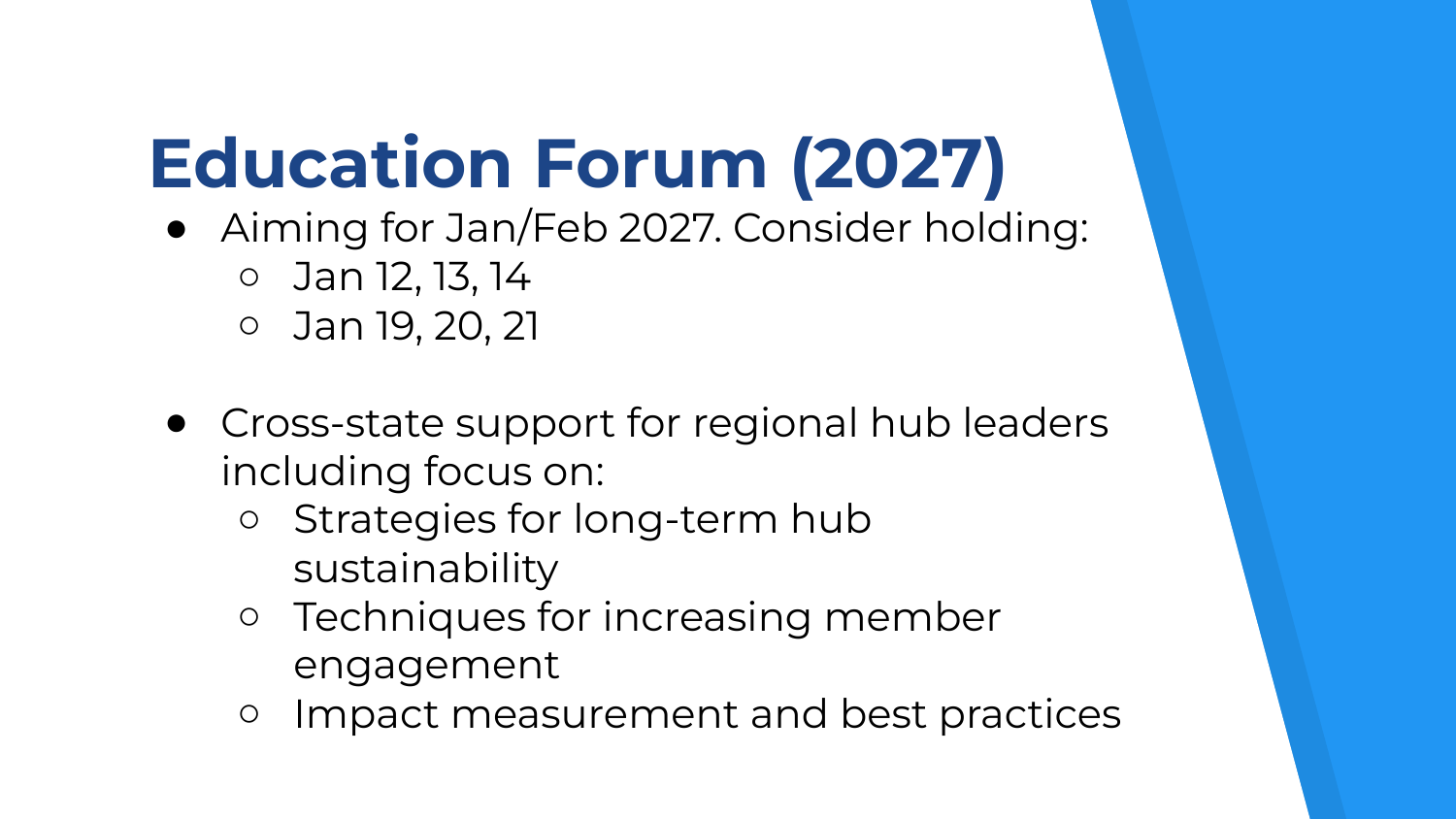

# Education Forum (2027)
Aiming for Jan/Feb 2027. Consider holding:
Jan 12, 13, 14
Jan 19, 20, 21

Cross-state support for regional hub leaders including focus on:
Strategies for long-term hub sustainability
Techniques for increasing member engagement
Impact measurement and best practices